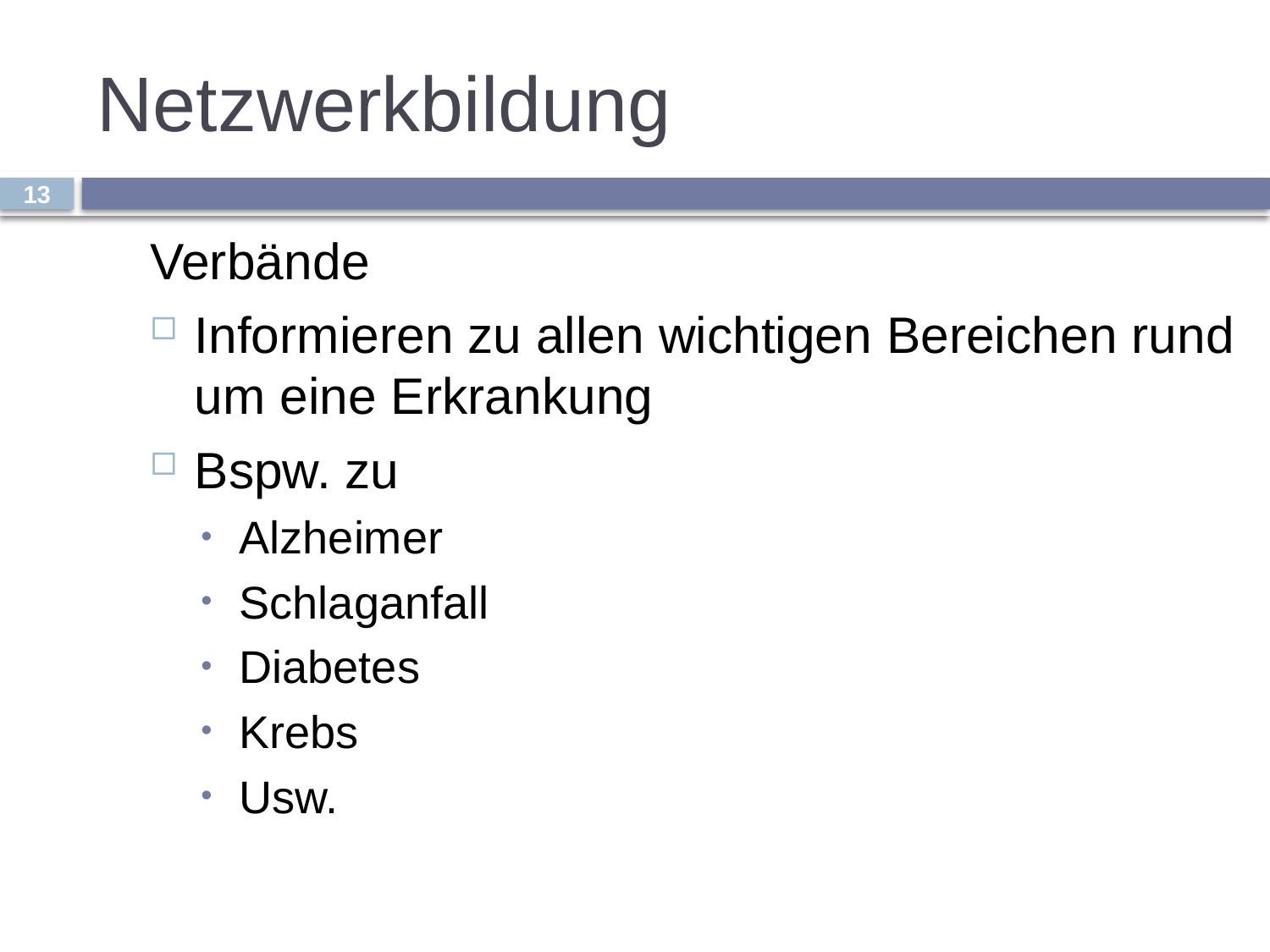

# Netzwerkbildung
13
Verbände
Informieren zu allen wichtigen Bereichen rund um eine Erkrankung
Bspw. zu
Alzheimer
Schlaganfall
Diabetes
Krebs
Usw.